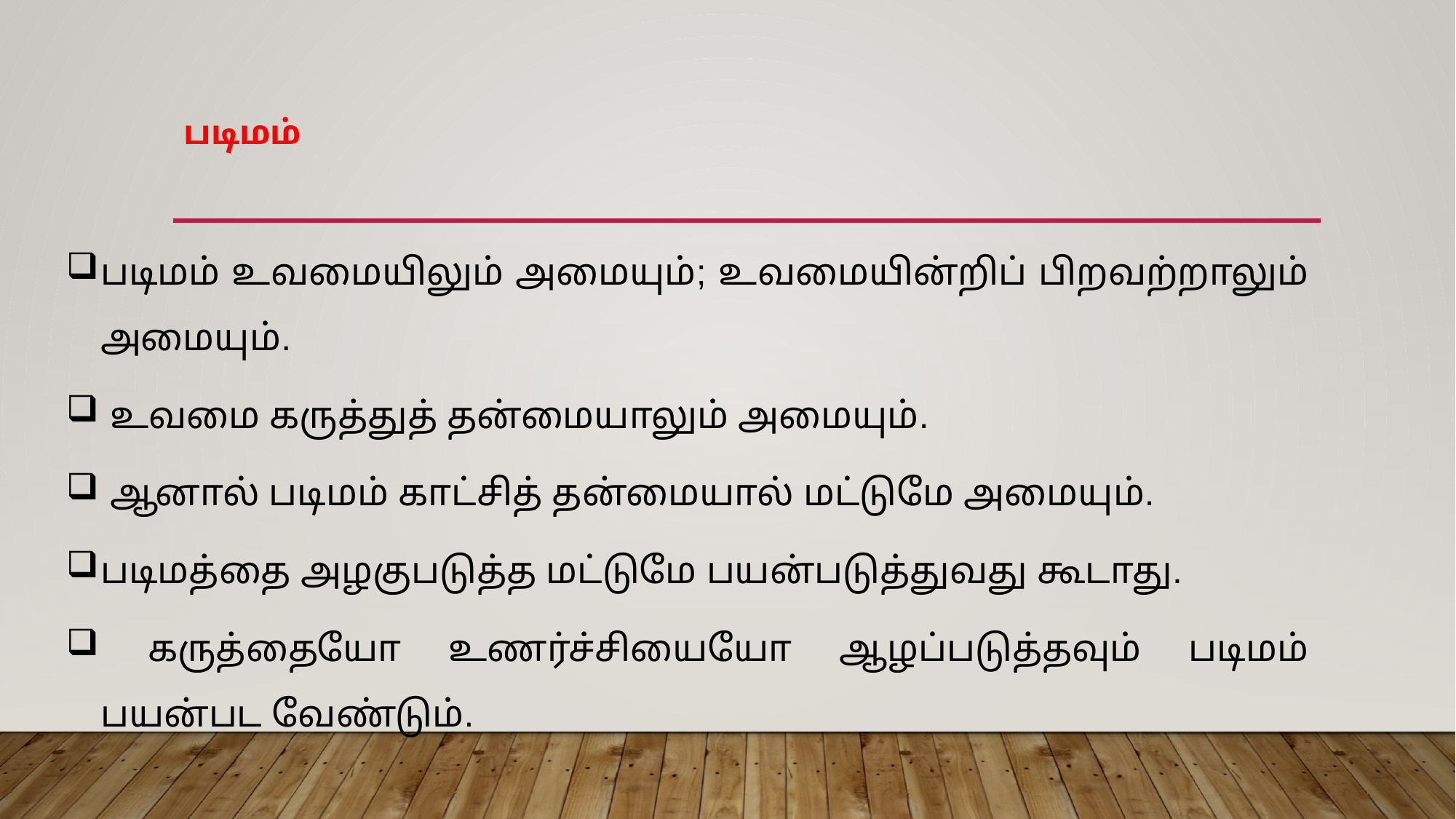

# படிமம்
படிமம் உவமையிலும் அமையும்; உவமையின்றிப் பிறவற்றாலும் அமையும்.
 உவமை கருத்துத் தன்மையாலும் அமையும்.
 ஆனால் படிமம் காட்சித் தன்மையால் மட்டுமே அமையும்.
படிமத்தை அழகுபடுத்த மட்டுமே பயன்படுத்துவது கூடாது.
 கருத்தையோ உணர்ச்சியையோ ஆழப்படுத்தவும் படிமம் பயன்பட வேண்டும்.